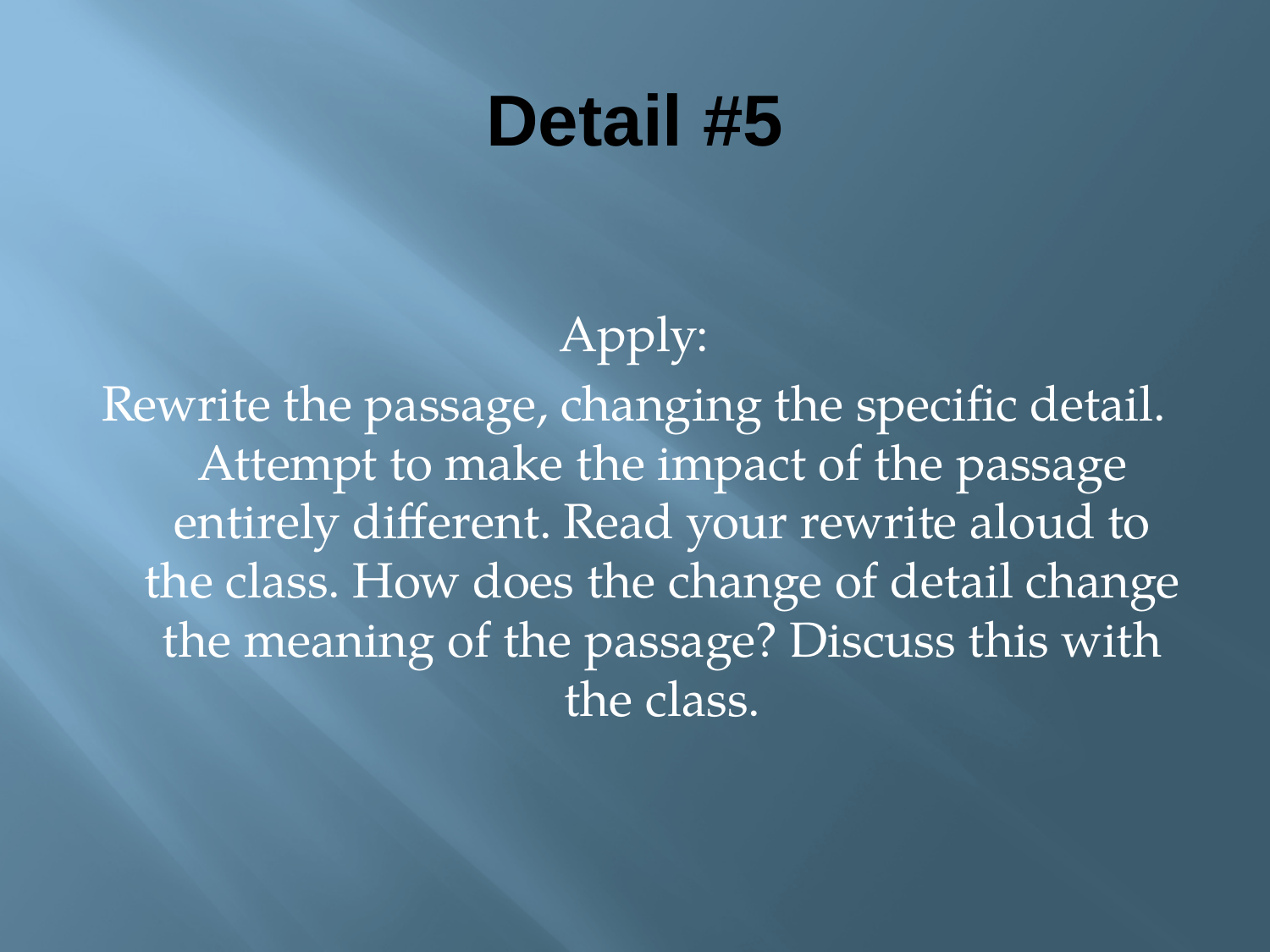

# Detail #5
Apply:
Rewrite the passage, changing the specific detail. Attempt to make the impact of the passage entirely different. Read your rewrite aloud to the class. How does the change of detail change the meaning of the passage? Discuss this with the class.